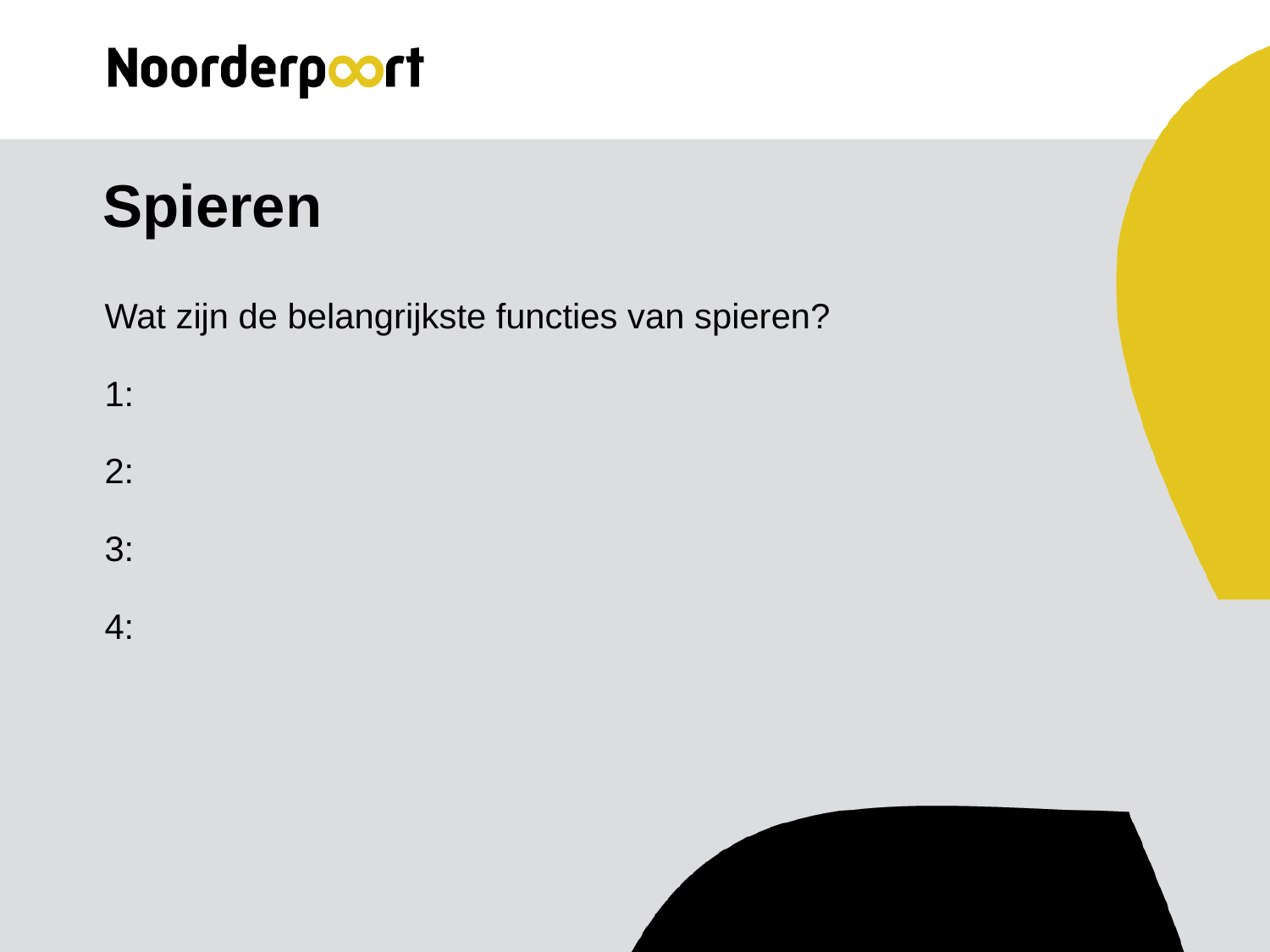

# Spieren
Wat zijn de belangrijkste functies van spieren?

1:

2:

3:

4: